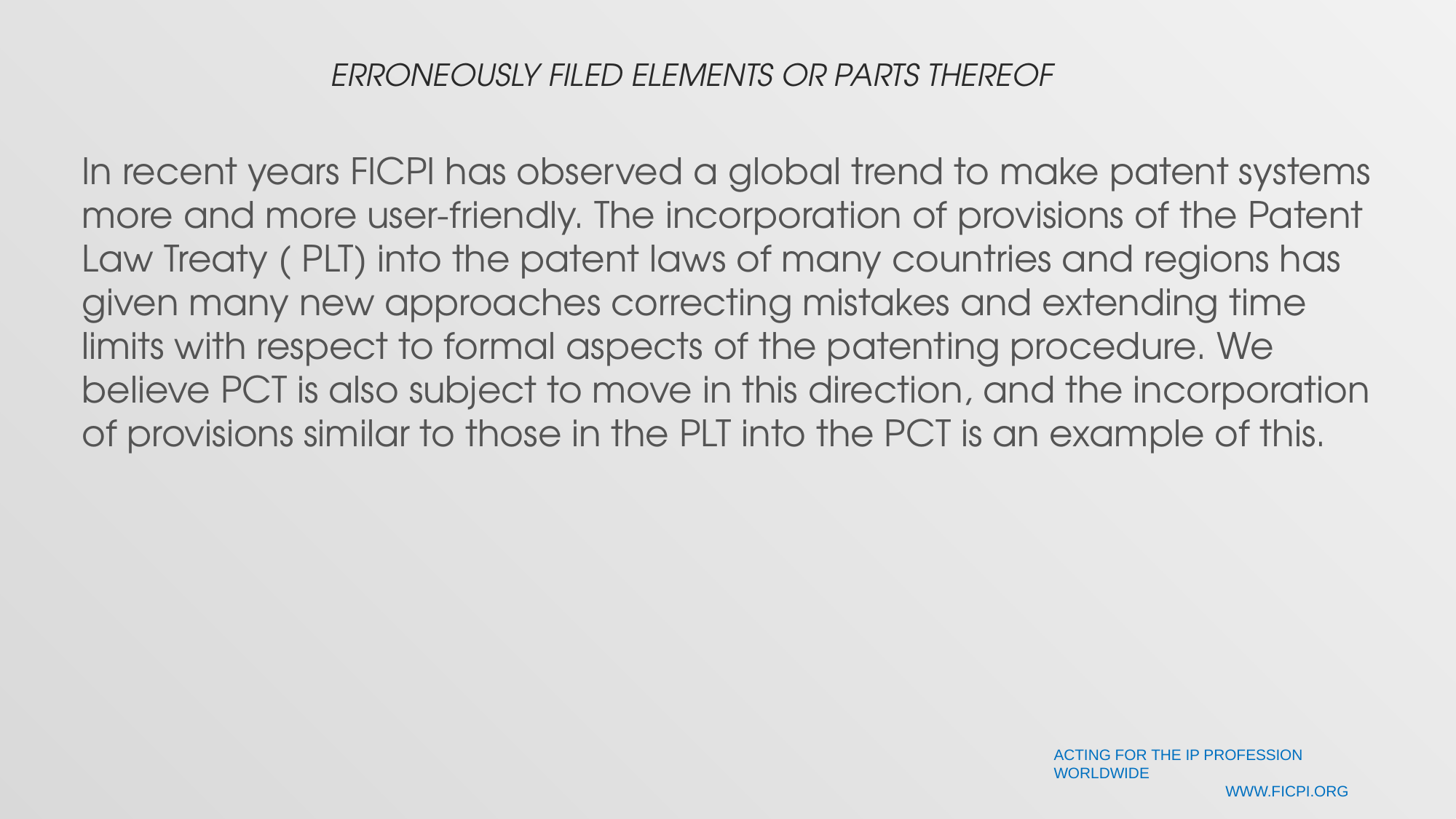

# Erroneously filed elements or parts thereof
In recent years FICPI has observed a global trend to make patent systems more and more user-friendly. The incorporation of provisions of the Patent Law Treaty ( PLT) into the patent laws of many countries and regions has given many new approaches correcting mistakes and extending time limits with respect to formal aspects of the patenting procedure. We believe PCT is also subject to move in this direction, and the incorporation of provisions similar to those in the PLT into the PCT is an example of this.

Acting for the IP profession worldwide
                                         www.ficpi.org